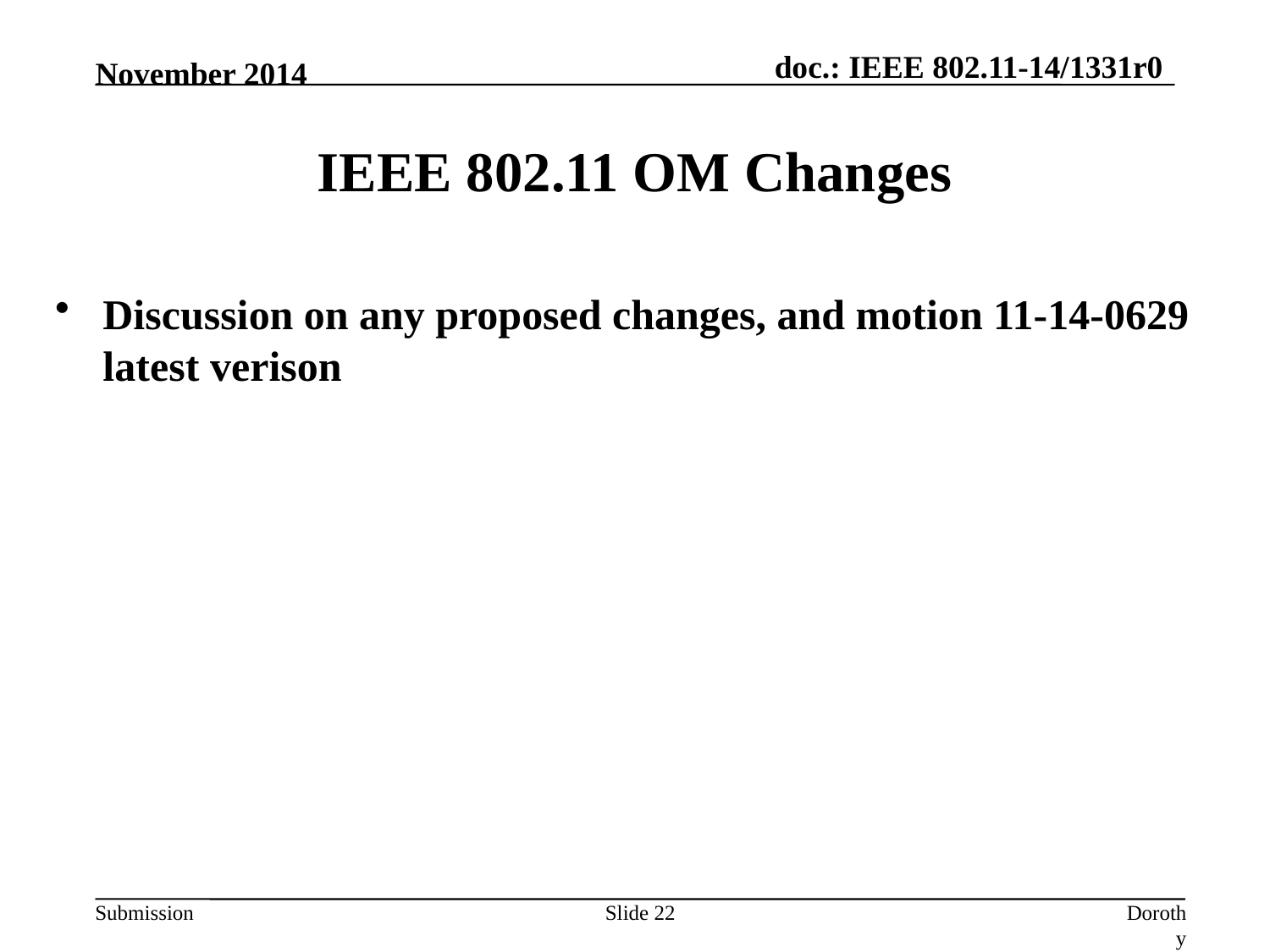

November 2014
# IEEE 802.11 OM Changes

Discussion on any proposed changes, and motion 11-14-0629 latest verison
Slide 22
Dorothy Stanley (Aruba Networks)